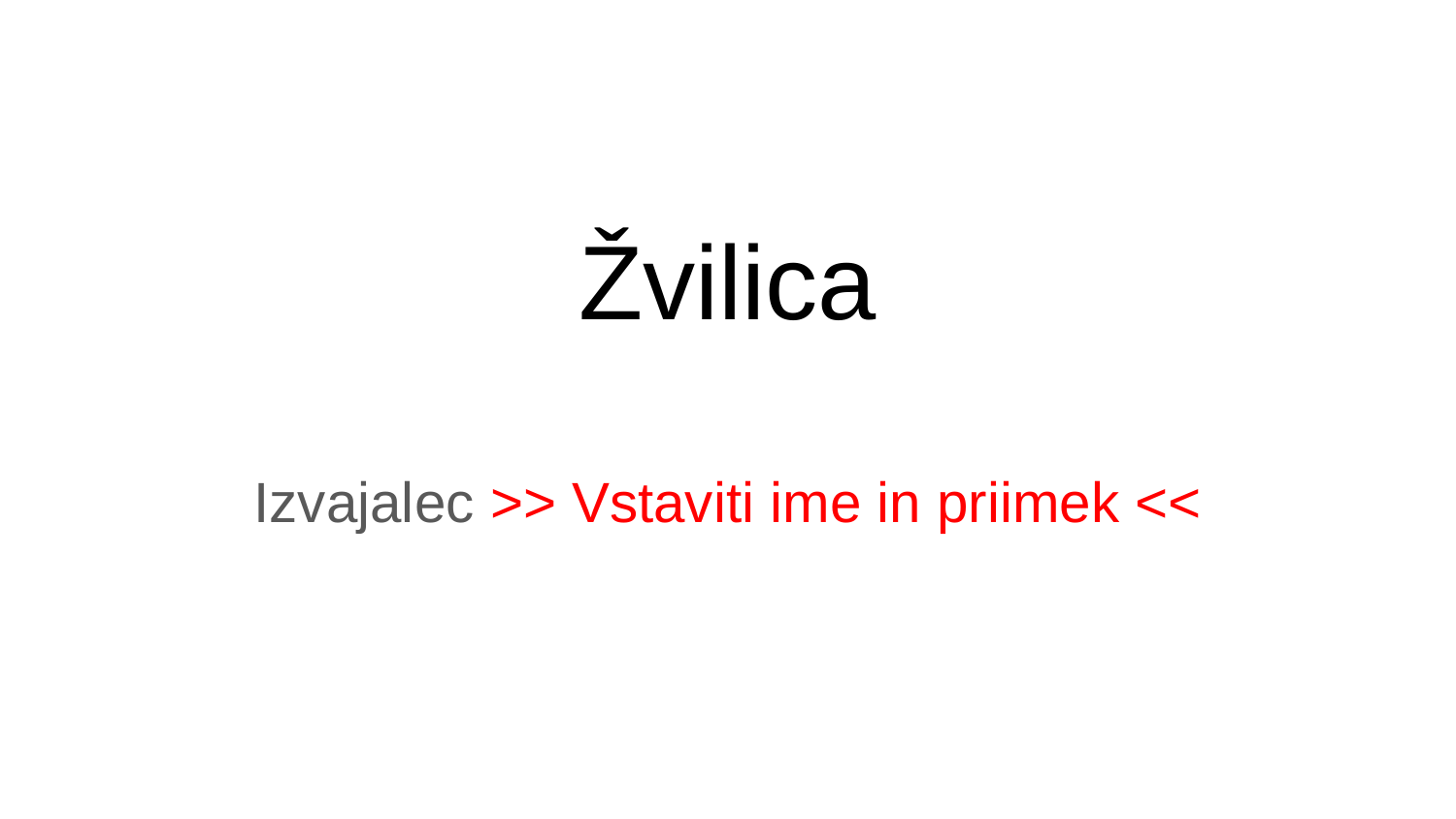

# Žvilica
Izvajalec >> Vstaviti ime in priimek <<